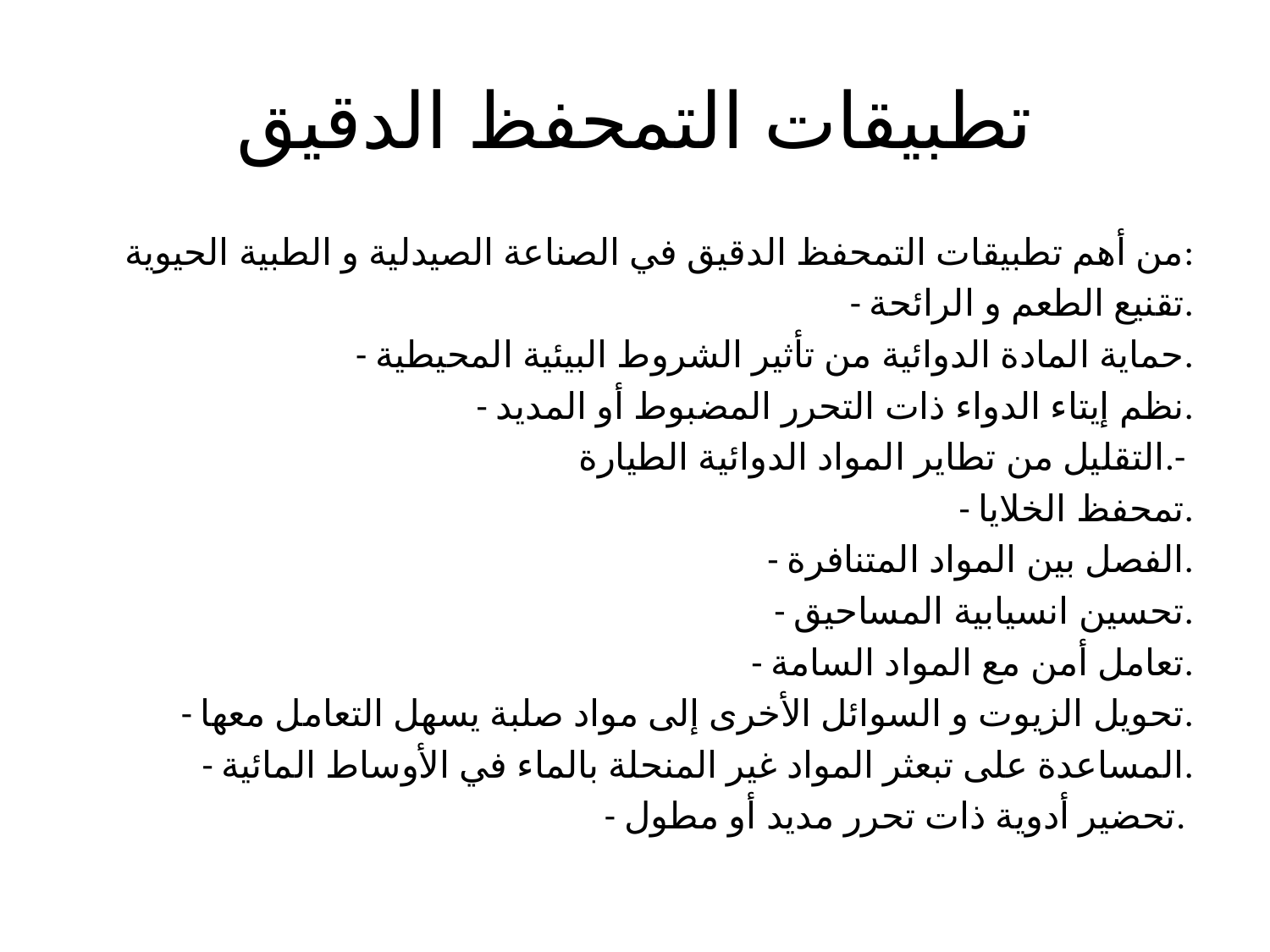

# تطبيقات التمحفظ الدقيق
من أهم تطبيقات التمحفظ الدقيق في الصناعة الصيدلية و الطبية الحيوية:
- تقنيع الطعم و الرائحة.
- حماية المادة الدوائية من تأثير الشروط البيئية المحيطية.
- نظم إيتاء الدواء ذات التحرر المضبوط أو المديد.
 التقليل من تطاير المواد الدوائية الطيارة.-
- تمحفظ الخلايا.
- الفصل بين المواد المتنافرة.
- تحسين انسيابية المساحيق.
- تعامل أمن مع المواد السامة.
- تحويل الزيوت و السوائل الأخرى إلى مواد صلبة يسهل التعامل معها.
- المساعدة على تبعثر المواد غير المنحلة بالماء في الأوساط المائية.
- تحضير أدوية ذات تحرر مديد أو مطول.